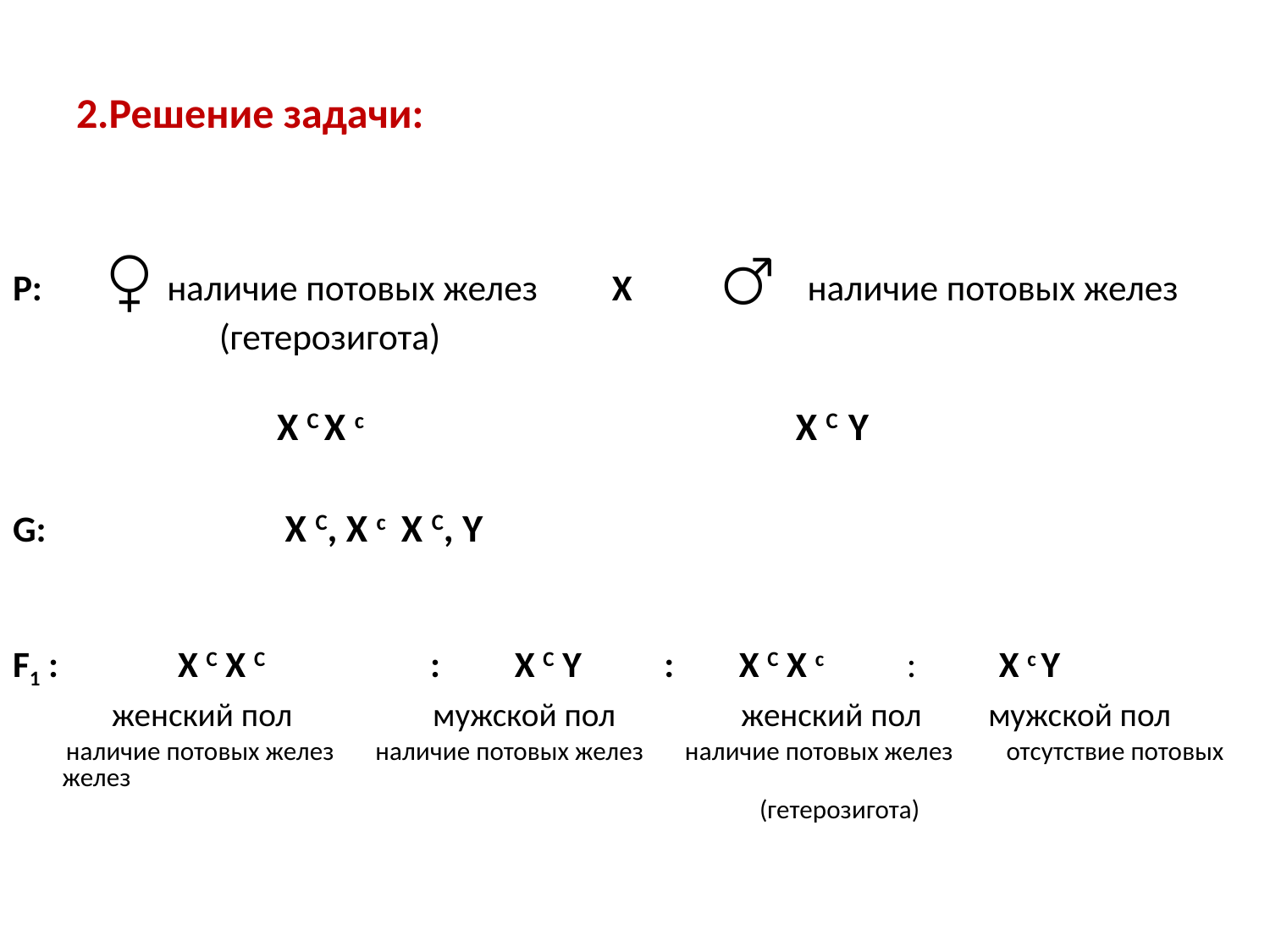

# 2.Решение задачи:

Р:        ♀  наличие потовых желез         Х           ♂    наличие потовых желез
                         (гетерозигота)

                                Х С Х с                                                                                     Х С  Y

G:  	                 Х С, Х с 				 Х С, Y

F1 :	              Х С Х С                    :         Х С Y          :	  Х С Х с          :          Х с Y
            женский пол                   мужской пол                 женский пол         мужской пол
         наличие потовых желез       наличие потовых желез       наличие потовых желез         отсутствие потовых  желез
                                                                                                                              (гетерозигота)